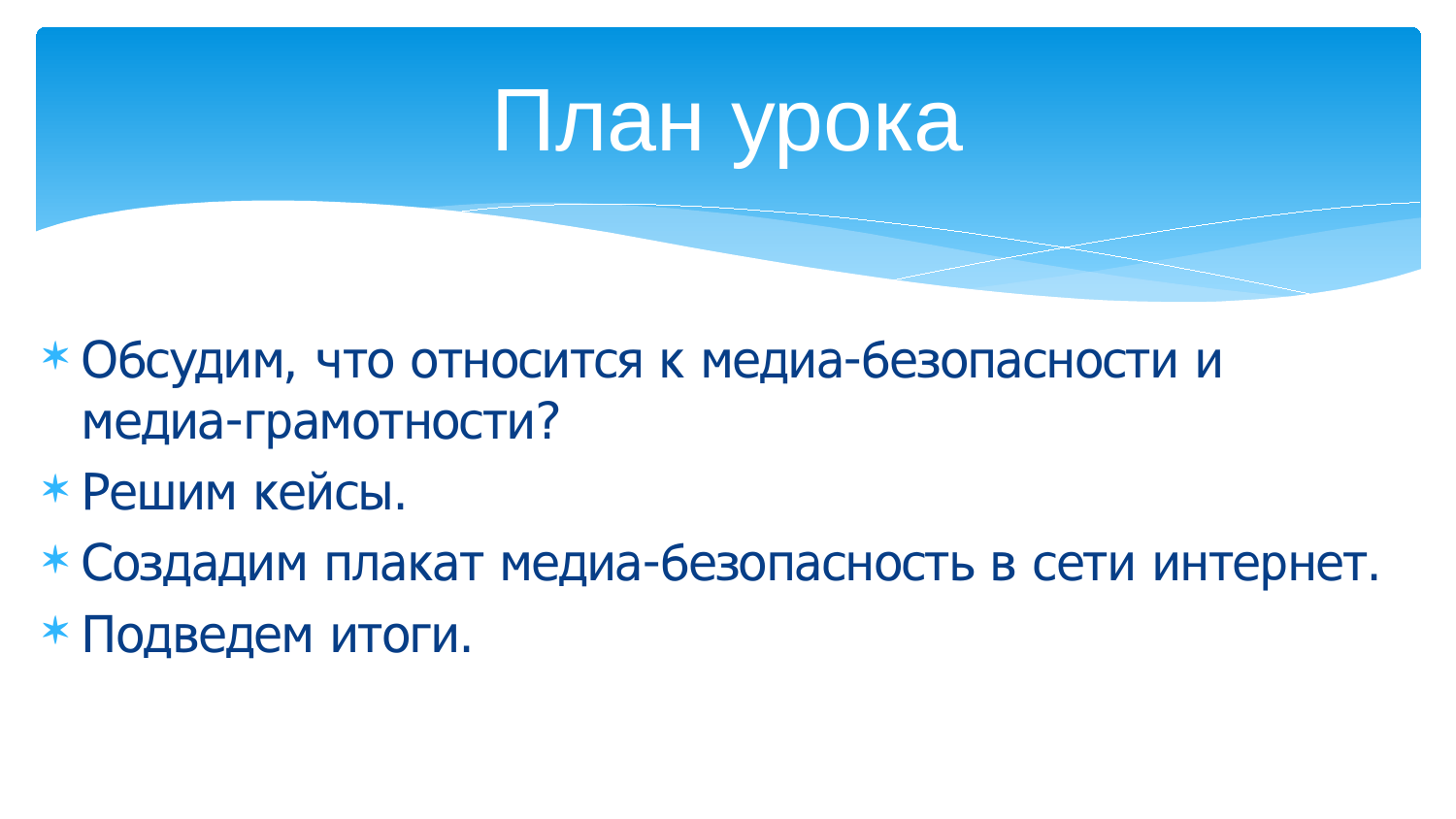

# План урока
Обсудим, что относится к медиа-безопасности и медиа-грамотности?
Решим кейсы.
Создадим плакат медиа-безопасность в сети интернет.
Подведем итоги.